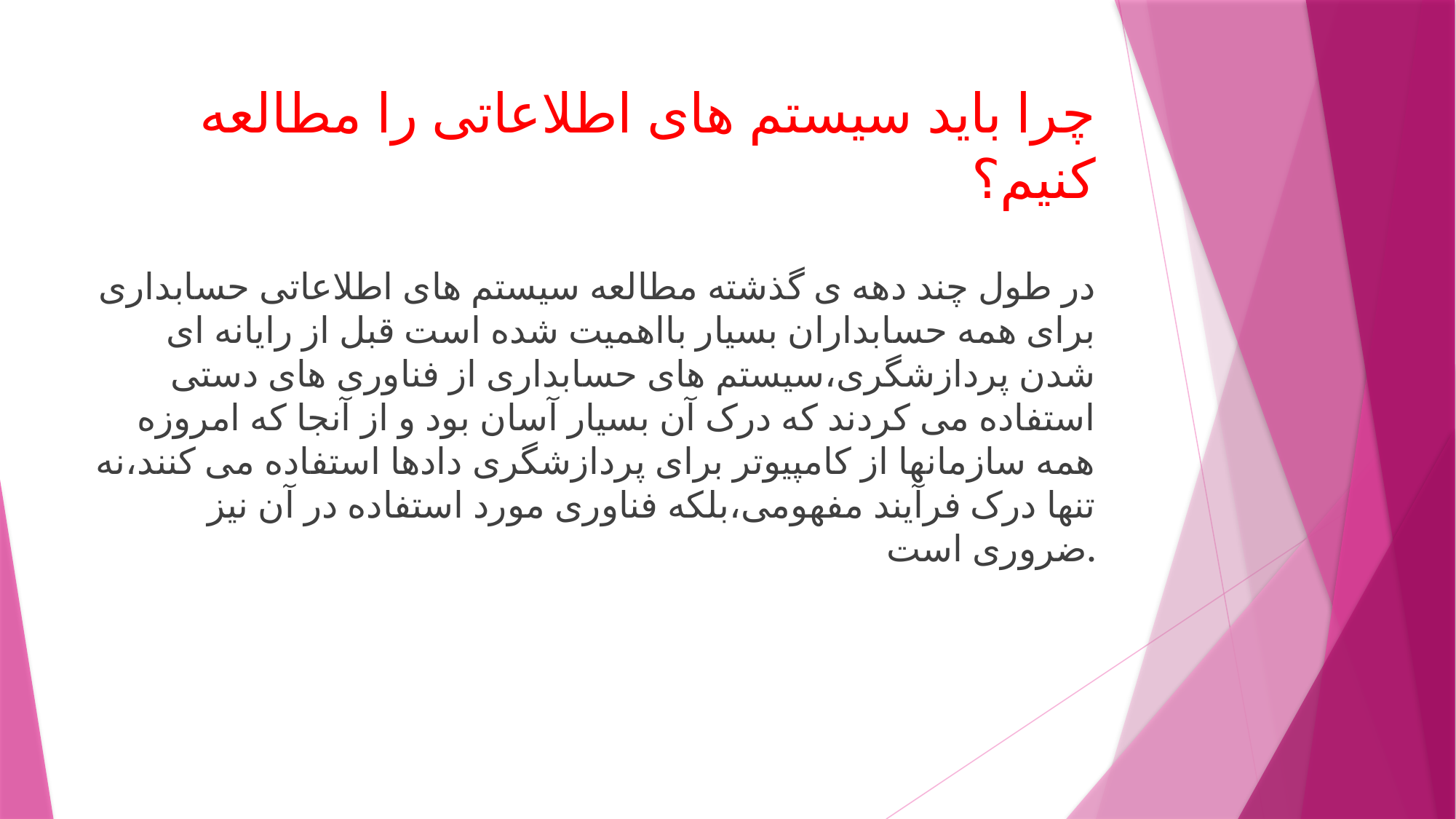

# چرا باید سیستم های اطلاعاتی را مطالعه کنیم؟
در طول چند دهه ی گذشته مطالعه سیستم های اطلاعاتی حسابداری برای همه حسابداران بسیار بااهمیت شده است قبل از رایانه ای شدن پردازشگری،سیستم های حسابداری از فناوری های دستی استفاده می کردند که درک آن بسیار آسان بود و از آنجا که امروزه همه سازمانها از کامپیوتر برای پردازشگری دادها استفاده می کنند،نه تنها درک فرآیند مفهومی،بلکه فناوری مورد استفاده در آن نیز ضروری است.